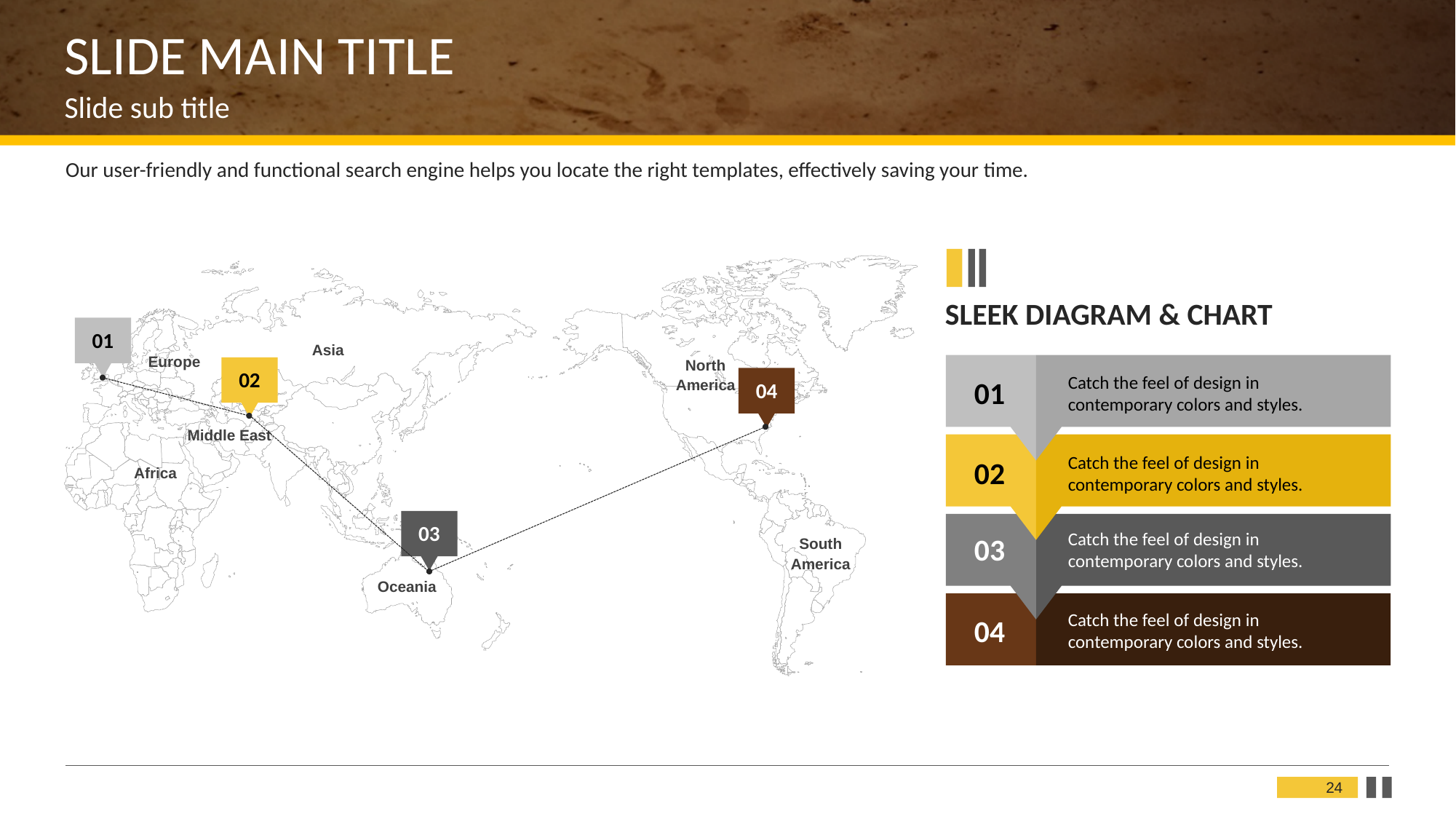

SLIDE MAIN TITLE
Slide sub title
Our user-friendly and functional search engine helps you locate the right templates, effectively saving your time.

SLEEK DIAGRAM & CHART

01
Asia
Europe
North
America
Middle East
Africa
South
America
Oceania

Catch the feel of design in contemporary colors and styles.
01

Catch the feel of design in contemporary colors and styles.
02

Catch the feel of design in contemporary colors and styles.
03

Catch the feel of design in contemporary colors and styles.
04

02

04

03
24